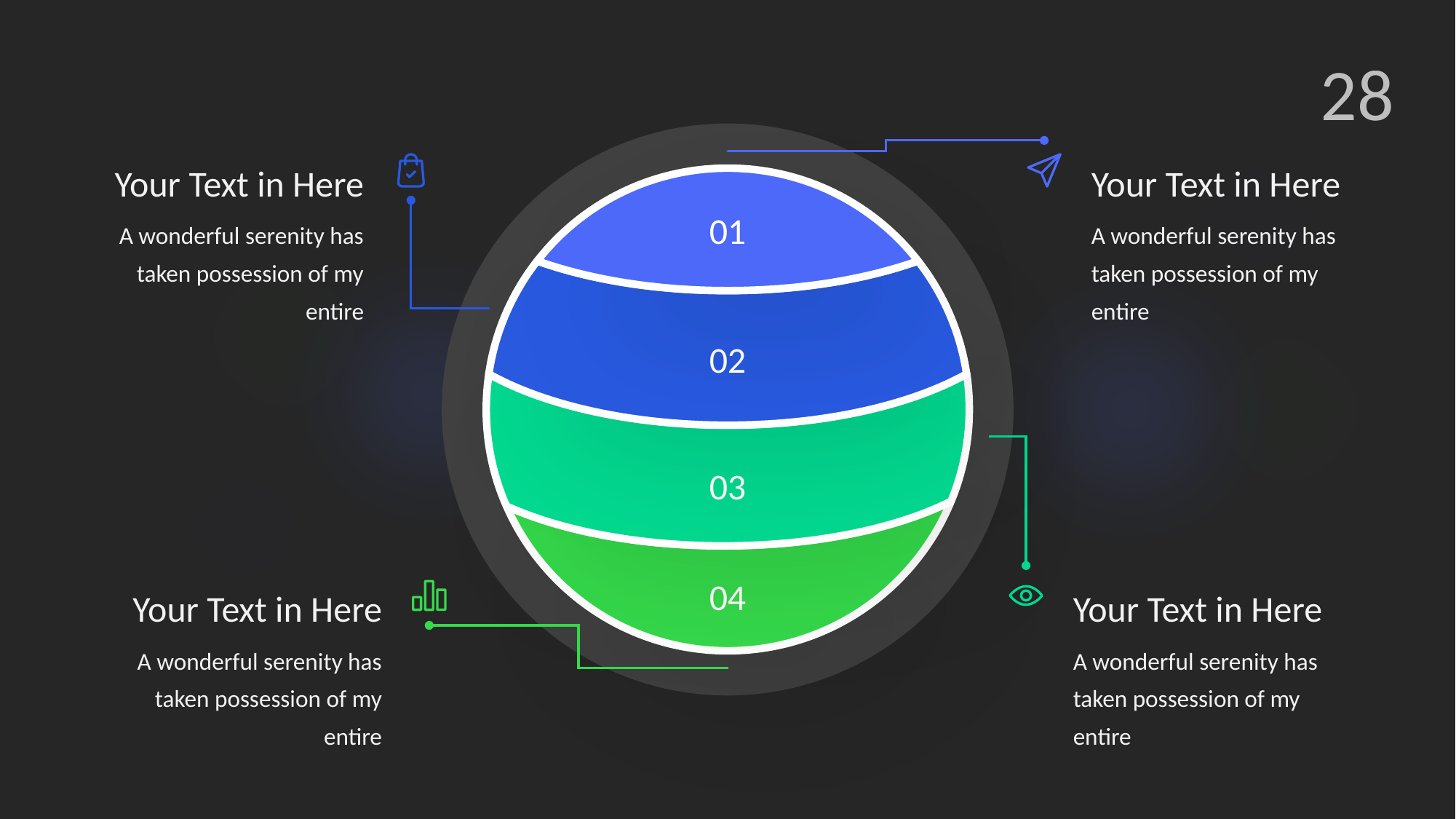

28

Your Text in Here
Your Text in Here

01

A wonderful serenity has taken possession of my entire
A wonderful serenity has taken possession of my entire

02

03

04
Your Text in Here
Your Text in Here

A wonderful serenity has taken possession of my entire
A wonderful serenity has taken possession of my entire